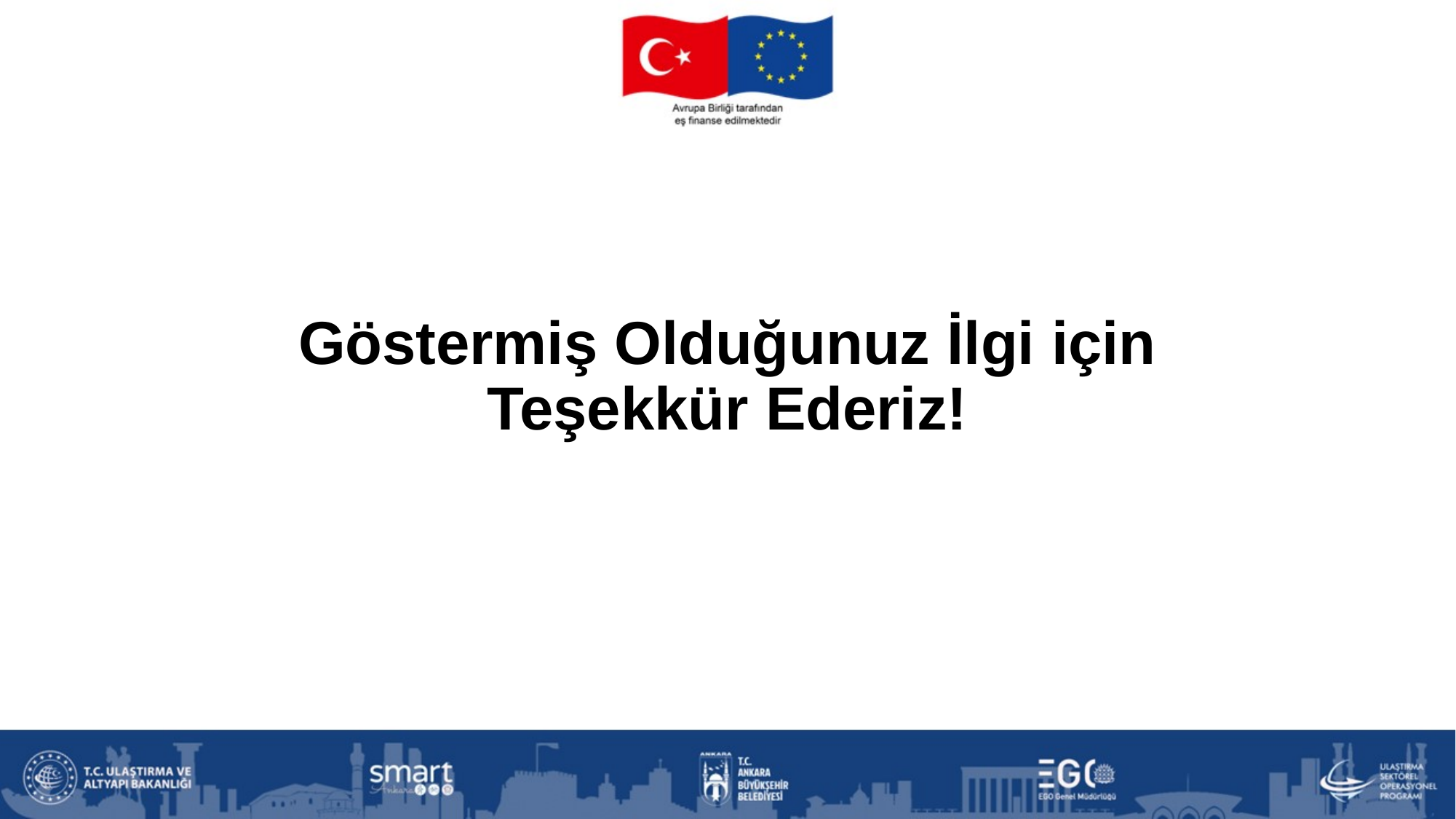

# Göstermiş Olduğunuz İlgi için Teşekkür Ederiz!